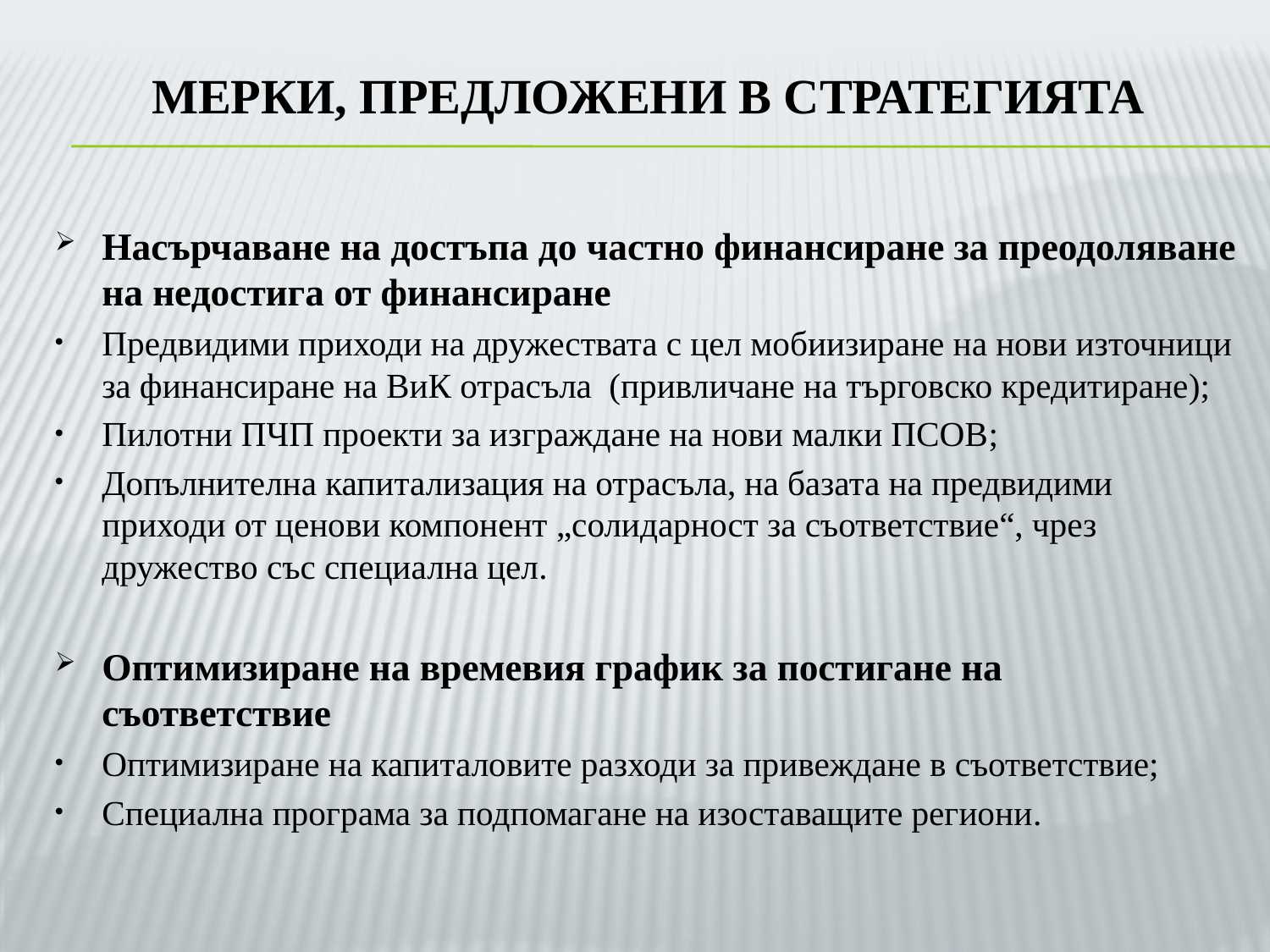

# Мерки, предложени в стратегията
Насърчаване на достъпа до частно финансиране за преодоляване на недостига от финансиране
Предвидими приходи на дружествата с цел мобиизиране на нови източници за финансиране на ВиК отрасъла  (привличане на търговско кредитиране);
Пилотни ПЧП проекти за изграждане на нови малки ПСОВ;
Допълнителна капитализация на отрасъла, на базата на предвидими приходи от ценови компонент „солидарност за съответствие“, чрез дружество със специална цел.

Оптимизиране на времевия график за постигане на съответствие
Оптимизиране на капиталовите разходи за привеждане в съответствие;
Специална програма за подпомагане на изоставащите региони.